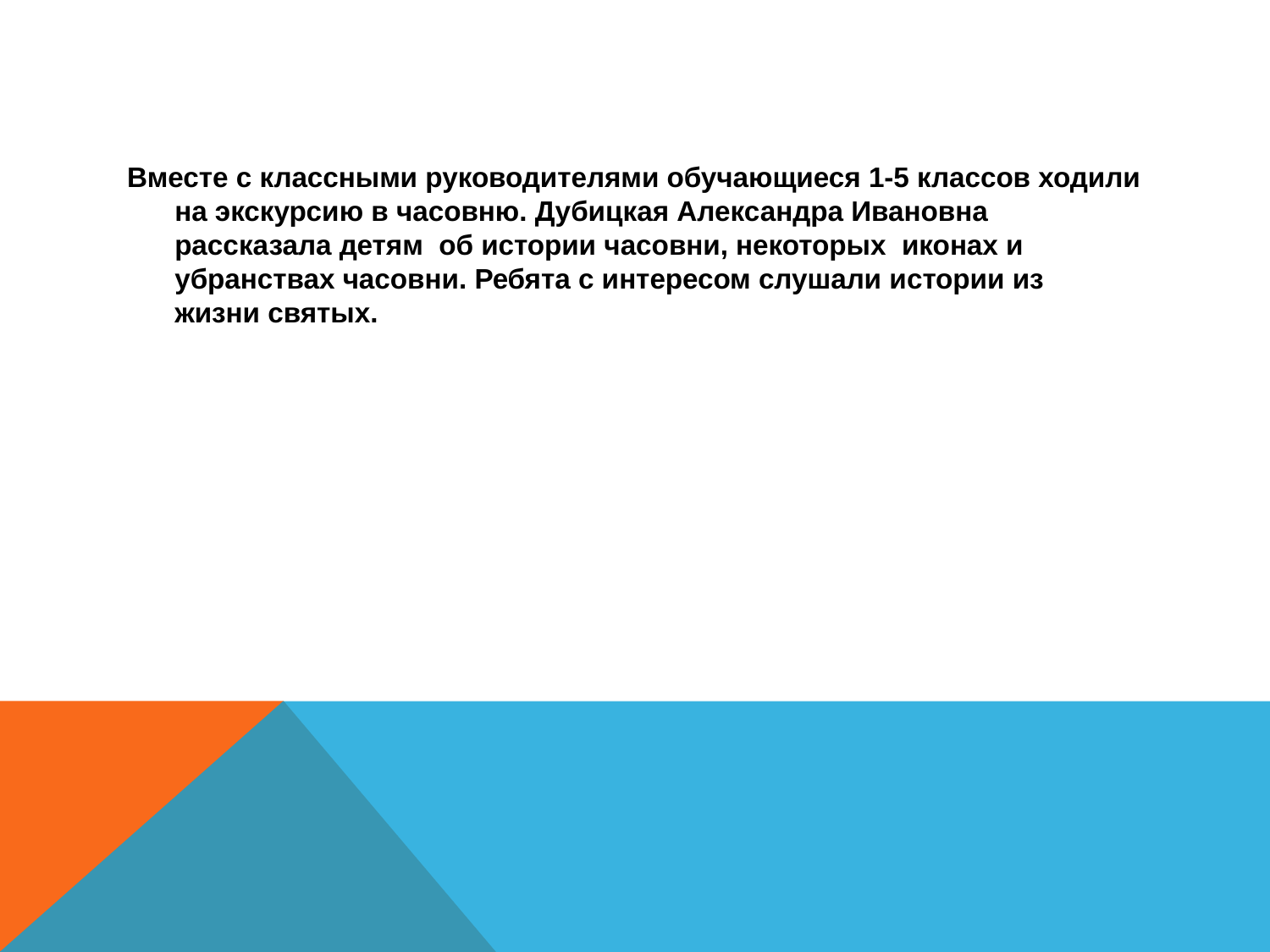

#
Вместе с классными руководителями обучающиеся 1-5 классов ходили на экскурсию в часовню. Дубицкая Александра Ивановна  рассказала детям  об истории часовни, некоторых  иконах и убранствах часовни. Ребята с интересом слушали истории из  жизни святых.